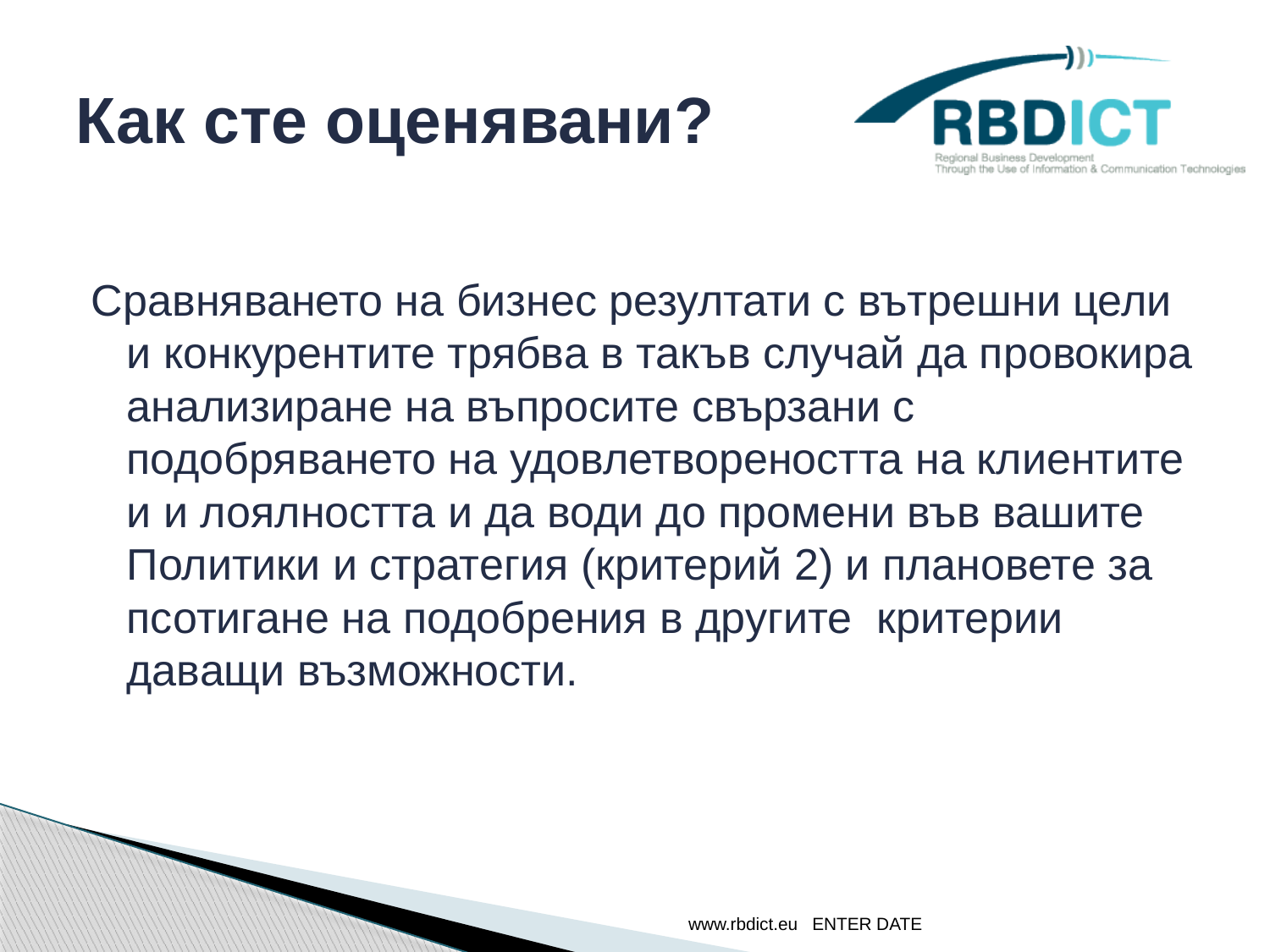

# Как сте оценявани?

Сравняването на бизнес резултати с вътрешни цели и конкурентите трябва в такъв случай да провокира анализиране на въпросите свързани с подобряването на удовлетвореността на клиентите и и лоялността и да води до промени във вашите Политики и стратегия (критерий 2) и плановете за псотигане на подобрения в другите  критерии даващи възможности.
www.rbdict.eu   ENTER DATE